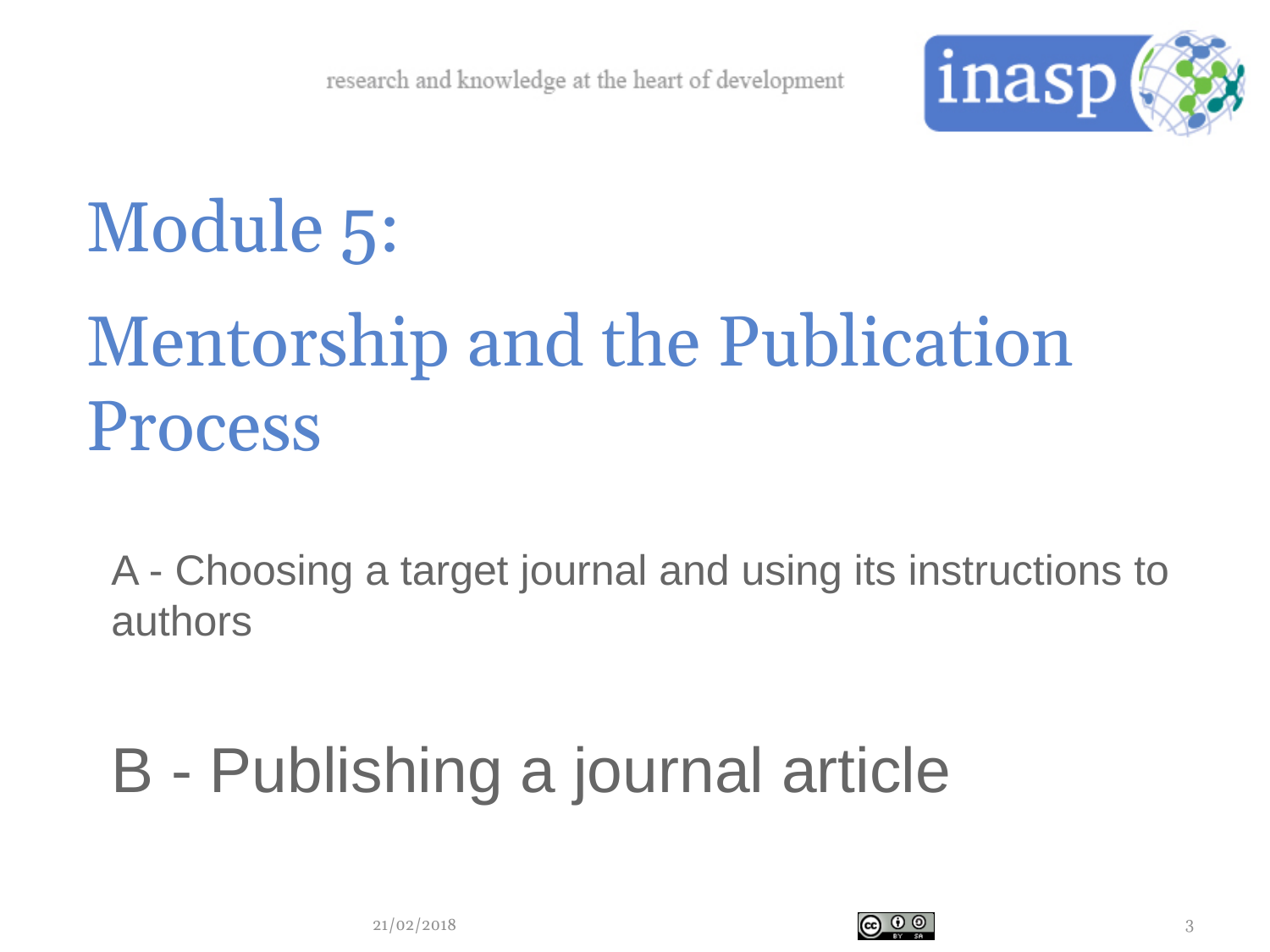

Module 5:

Mentorship and the Publication Process
# A - Choosing a target journal and using its instructions to authors B - Publishing a journal article
21/02/2018
3